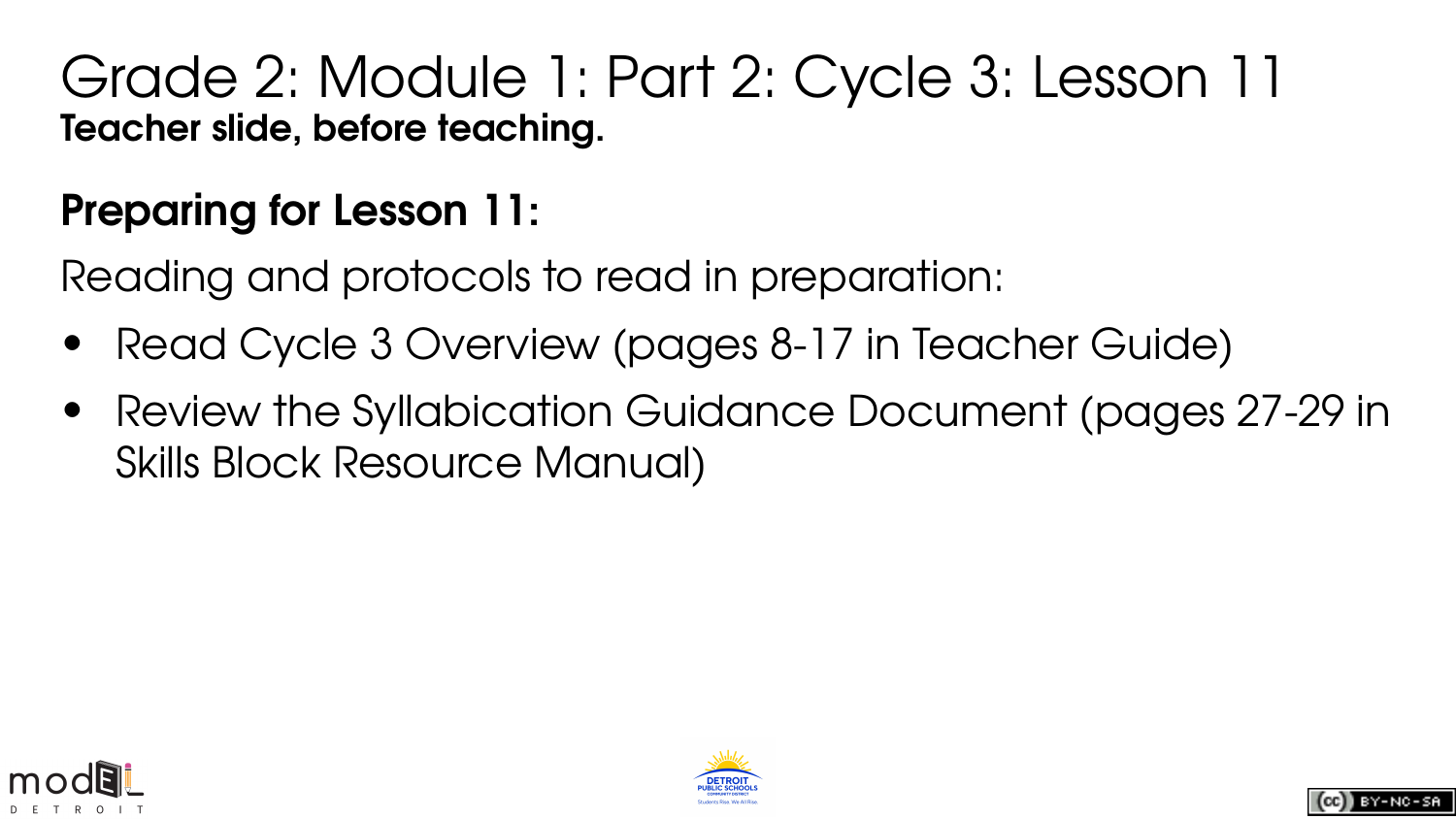

# Grade 2: Module 1: Part 2: Cycle 3: Lesson 11
Teacher slide, before teaching.
Preparing for Lesson 11:
Reading and protocols to read in preparation:
Read Cycle 3 Overview (pages 8-17 in Teacher Guide)
Review the Syllabication Guidance Document (pages 27-29 in Skills Block Resource Manual)